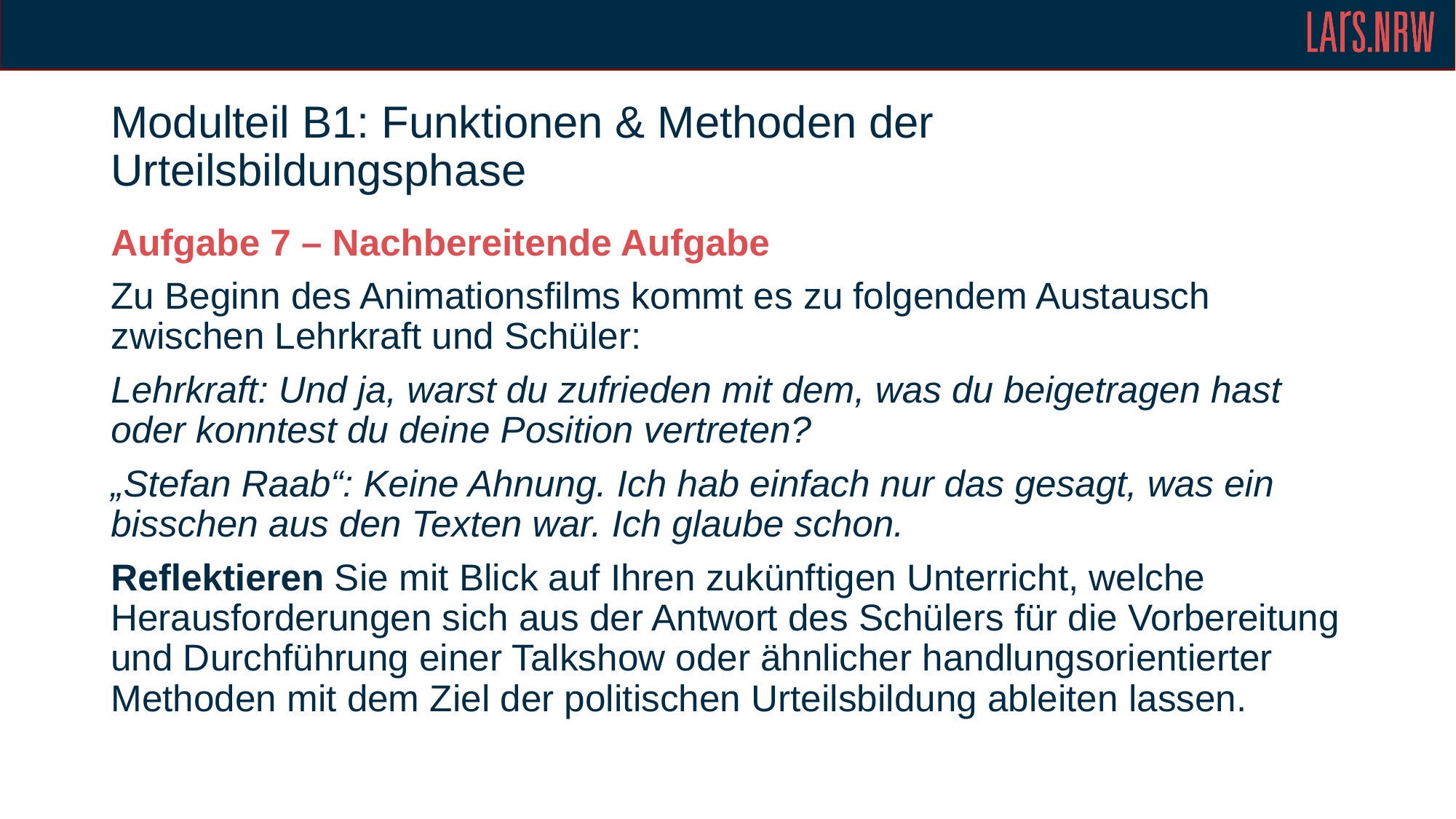

# Modulteil B1: Funktionen & Methoden der Urteilsbildungsphase
Aufgabe 7 – Nachbereitende Aufgabe
Zu Beginn des Animationsfilms kommt es zu folgendem Austausch zwischen Lehrkraft und Schüler:
Lehrkraft: Und ja, warst du zufrieden mit dem, was du beigetragen hast oder konntest du deine Position vertreten?
„Stefan Raab“: Keine Ahnung. Ich hab einfach nur das gesagt, was ein bisschen aus den Texten war. Ich glaube schon.
Reflektieren Sie mit Blick auf Ihren zukünftigen Unterricht, welche Herausforderungen sich aus der Antwort des Schülers für die Vorbereitung und Durchführung einer Talkshow oder ähnlicher handlungsorientierter Methoden mit dem Ziel der politischen Urteilsbildung ableiten lassen.